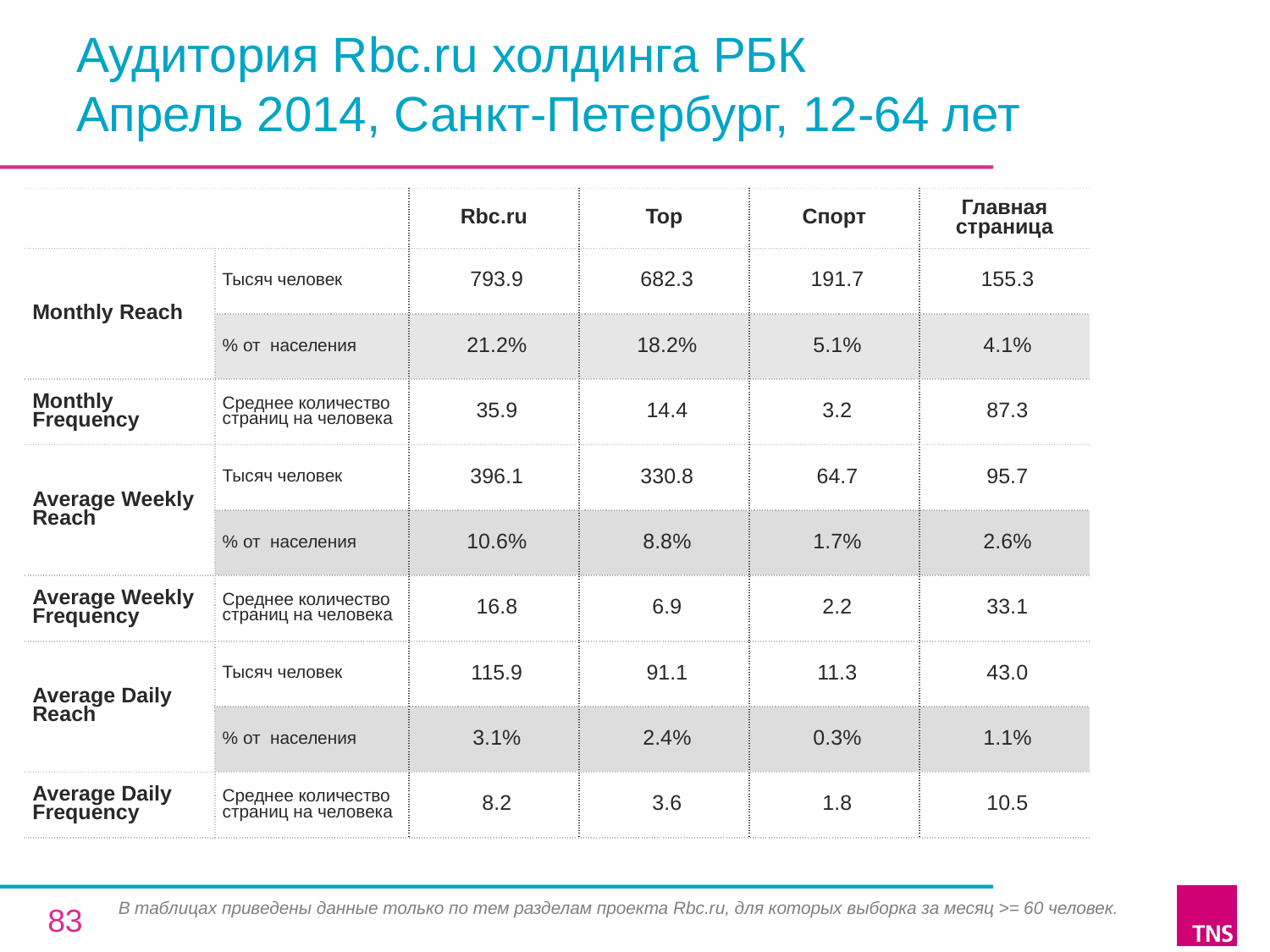

# Аудитория Rbc.ru холдинга РБК Апрель 2014, Санкт-Петербург, 12-64 лет
|  |  | Rbc.ru | Top | Спорт | Главная страница |
| --- | --- | --- | --- | --- | --- |
| Monthly Reach | Тысяч человек | 793.9 | 682.3 | 191.7 | 155.3 |
|  | % от населения | 21.2% | 18.2% | 5.1% | 4.1% |
| Monthly Frequency | Среднее количество страниц на человека | 35.9 | 14.4 | 3.2 | 87.3 |
| Average Weekly Reach | Тысяч человек | 396.1 | 330.8 | 64.7 | 95.7 |
|  | % от населения | 10.6% | 8.8% | 1.7% | 2.6% |
| Average Weekly Frequency | Среднее количество страниц на человека | 16.8 | 6.9 | 2.2 | 33.1 |
| Average Daily Reach | Тысяч человек | 115.9 | 91.1 | 11.3 | 43.0 |
|  | % от населения | 3.1% | 2.4% | 0.3% | 1.1% |
| Average Daily Frequency | Среднее количество страниц на человека | 8.2 | 3.6 | 1.8 | 10.5 |
В таблицах приведены данные только по тем разделам проекта Rbc.ru, для которых выборка за месяц >= 60 человек.
83